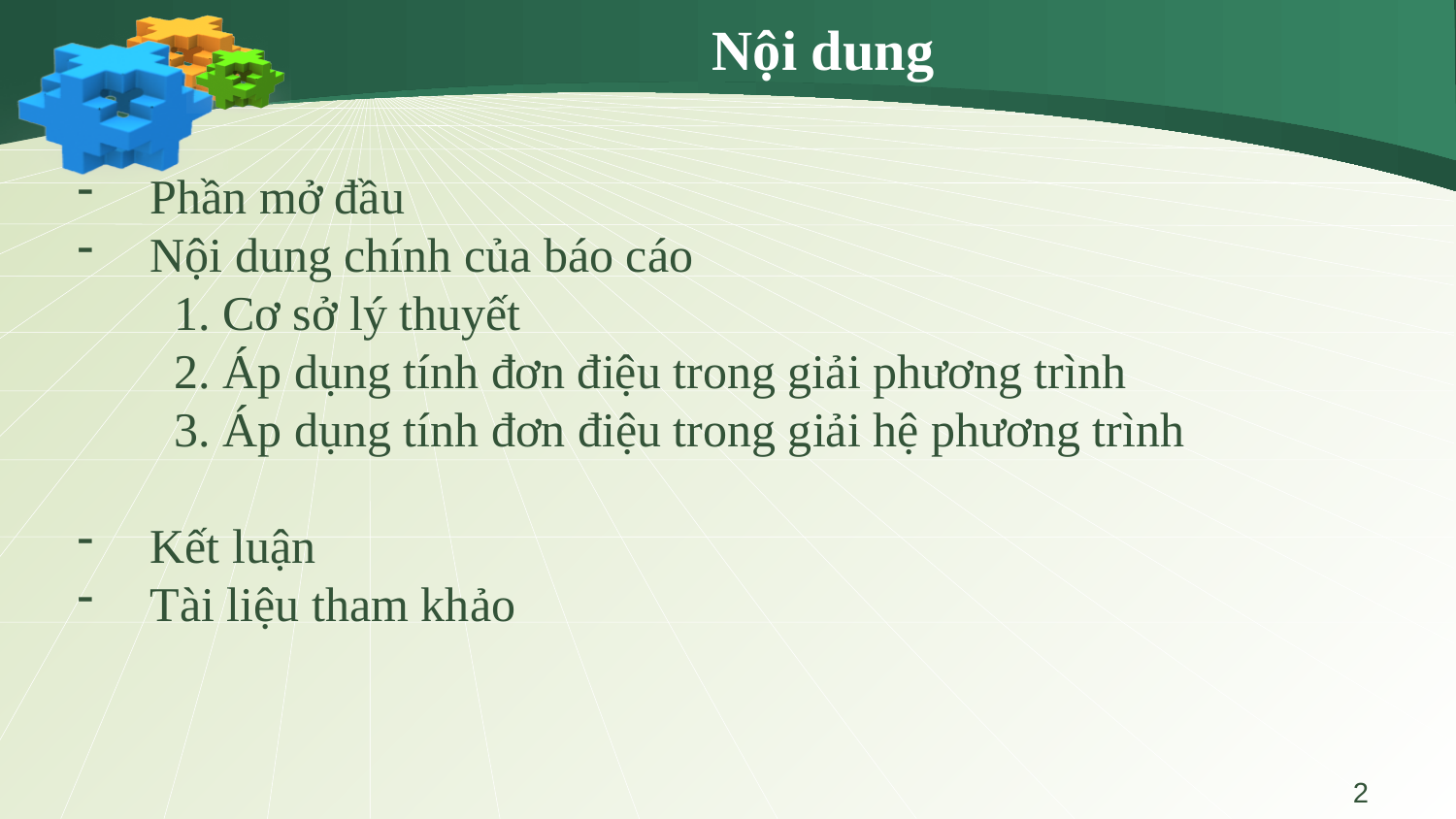

# Nội dung

Phần mở đầu
Nội dung chính của báo cáo
        1. Cơ sở lý thuyết
        2. Áp dụng tính đơn điệu trong giải phương trình
        3. Áp dụng tính đơn điệu trong giải hệ phương trình

Kết luận
Tài liệu tham khảo

2